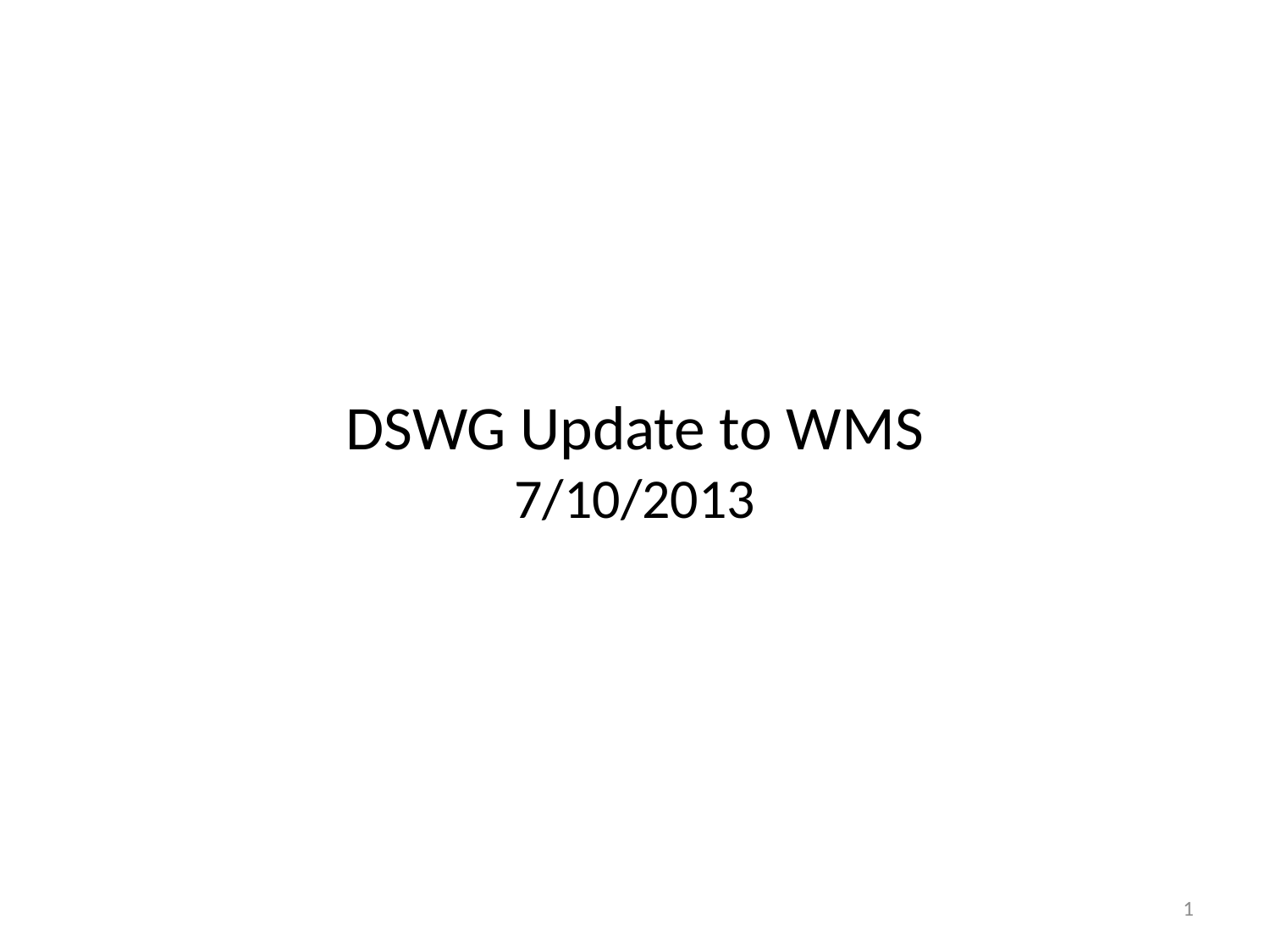

# DSWG Update to WMS 7/10/2013
1